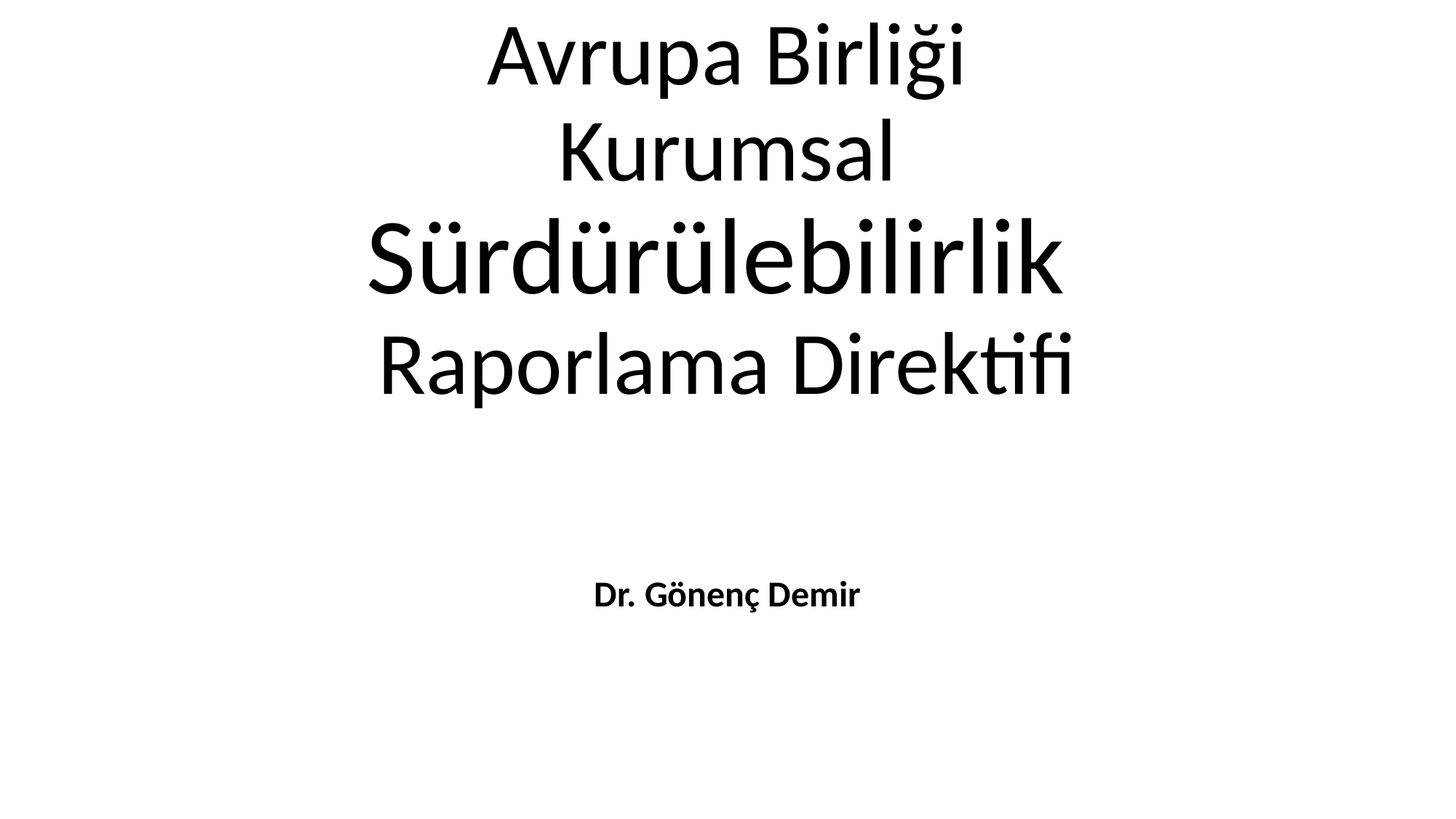

# Avrupa Birliği Kurumsal Sürdürülebilirlik Raporlama Direktifi

Dr. Gönenç Demir